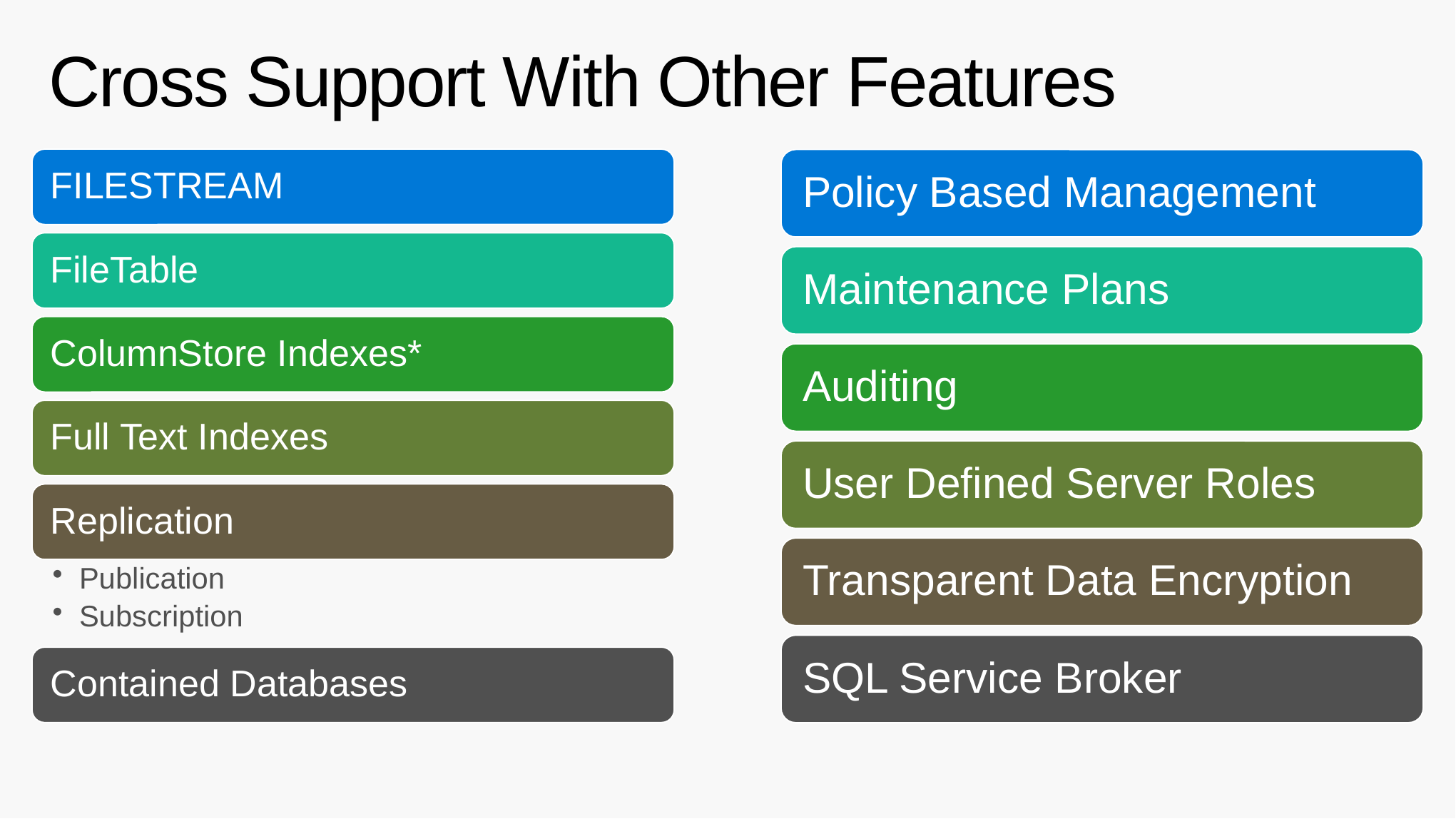

# Cross Support With Other Features
FILESTREAM
FileTable
ColumnStore Indexes*
Full Text Indexes
Replication
Publication
Subscription
Contained Databases
Policy Based Management
Maintenance Plans
Auditing
User Defined Server Roles
Transparent Data Encryption
SQL Service Broker